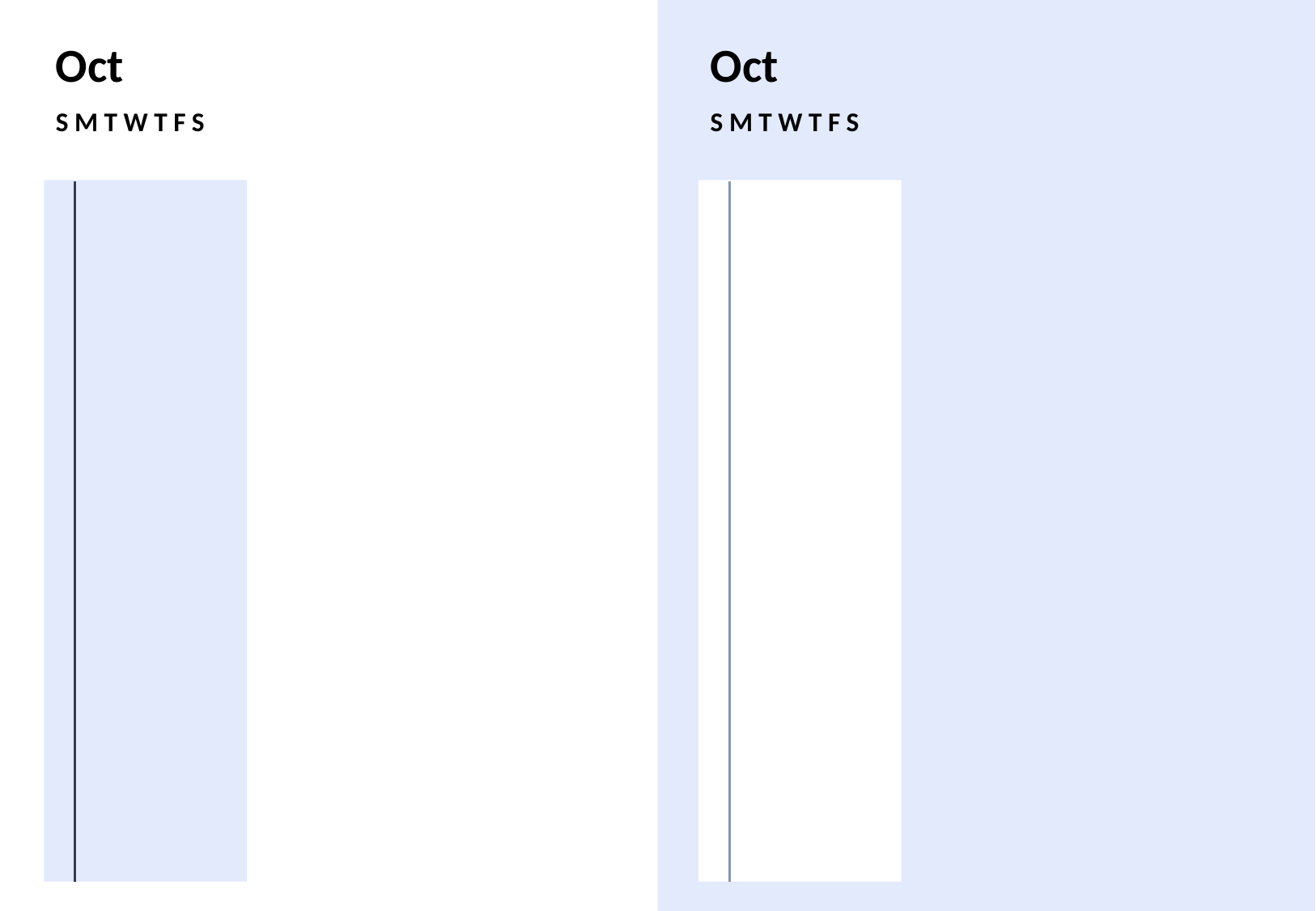

Oct
Oct
S M T W T F S
S M T W T F S